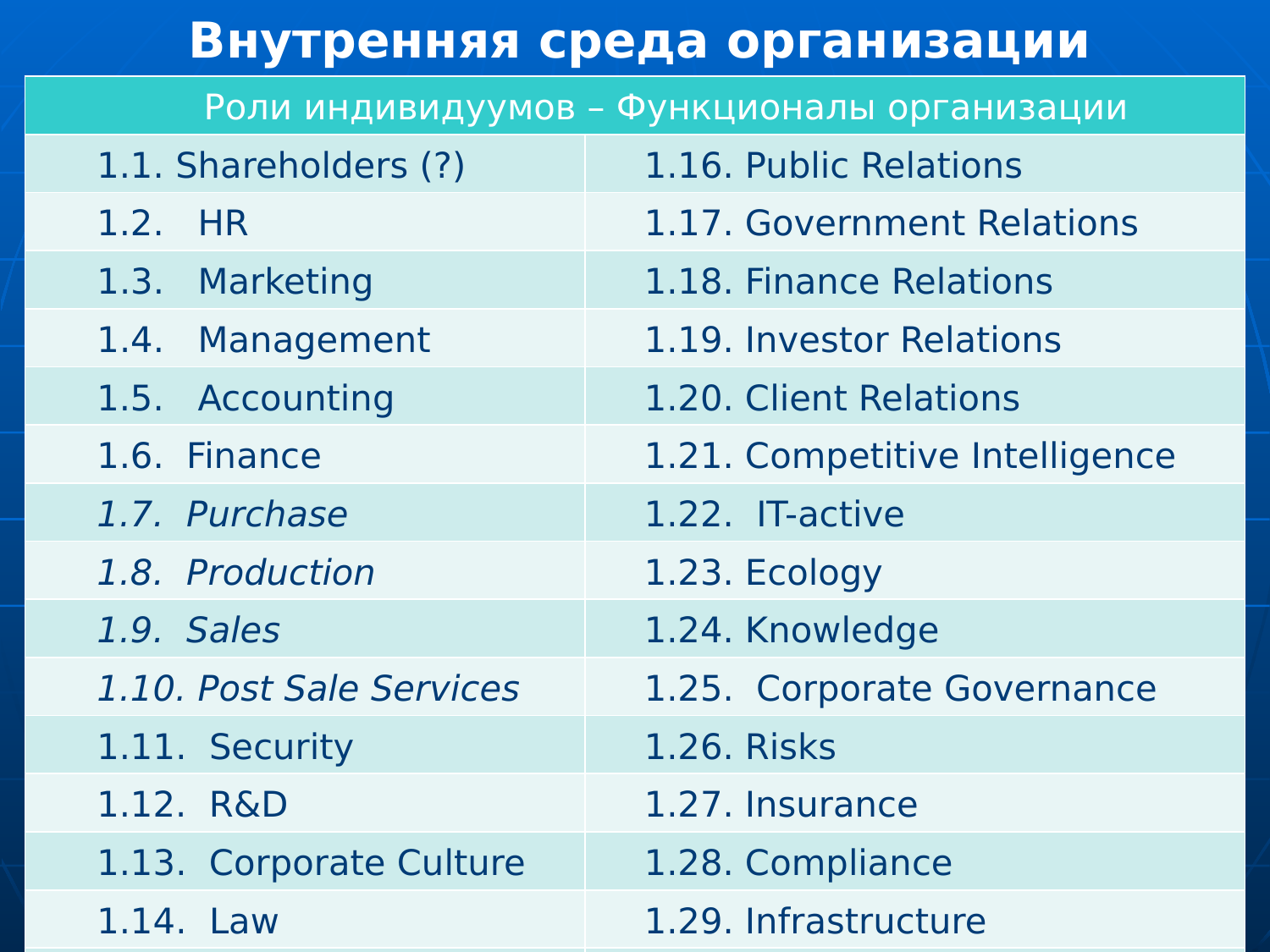

Внутренняя среда организации

| Роли индивидуумов – Функционалы организации |  |
| --- | --- |
| 1.1. Shareholders (?) | 1.16. Public Relations |
| 1.2. HR | 1.17. Government Relations |
| 1.3. Marketing | 1.18. Finance Relations |
| 1.4. Management | 1.19. Investor Relations |
| 1.5. Accounting | 1.20. Client Relations |
| 1.6. Finance | 1.21. Competitive Intelligence |
| 1.7. Purchase | 1.22. IT-active |
| 1.8. Production | 1.23. Ecology |
| 1.9. Sales | 1.24. Knowledge |
| 1.10. Post Sale Services | 1.25. Corporate Governance |
| 1.11. Security | 1.26. Risks |
| 1.12. R&D | 1.27. Insurance |
| 1.13. Corporate Culture | 1.28. Compliance |
| 1.14. Law | 1.29. Infrastructure |
| 1.15. Social Responsibility | 1.30. Logistics |
| и другие Роли (по потребности в них)!!! |  |
29.06.2017
38
проф. МАРШЕВ В. И. (МГУ)